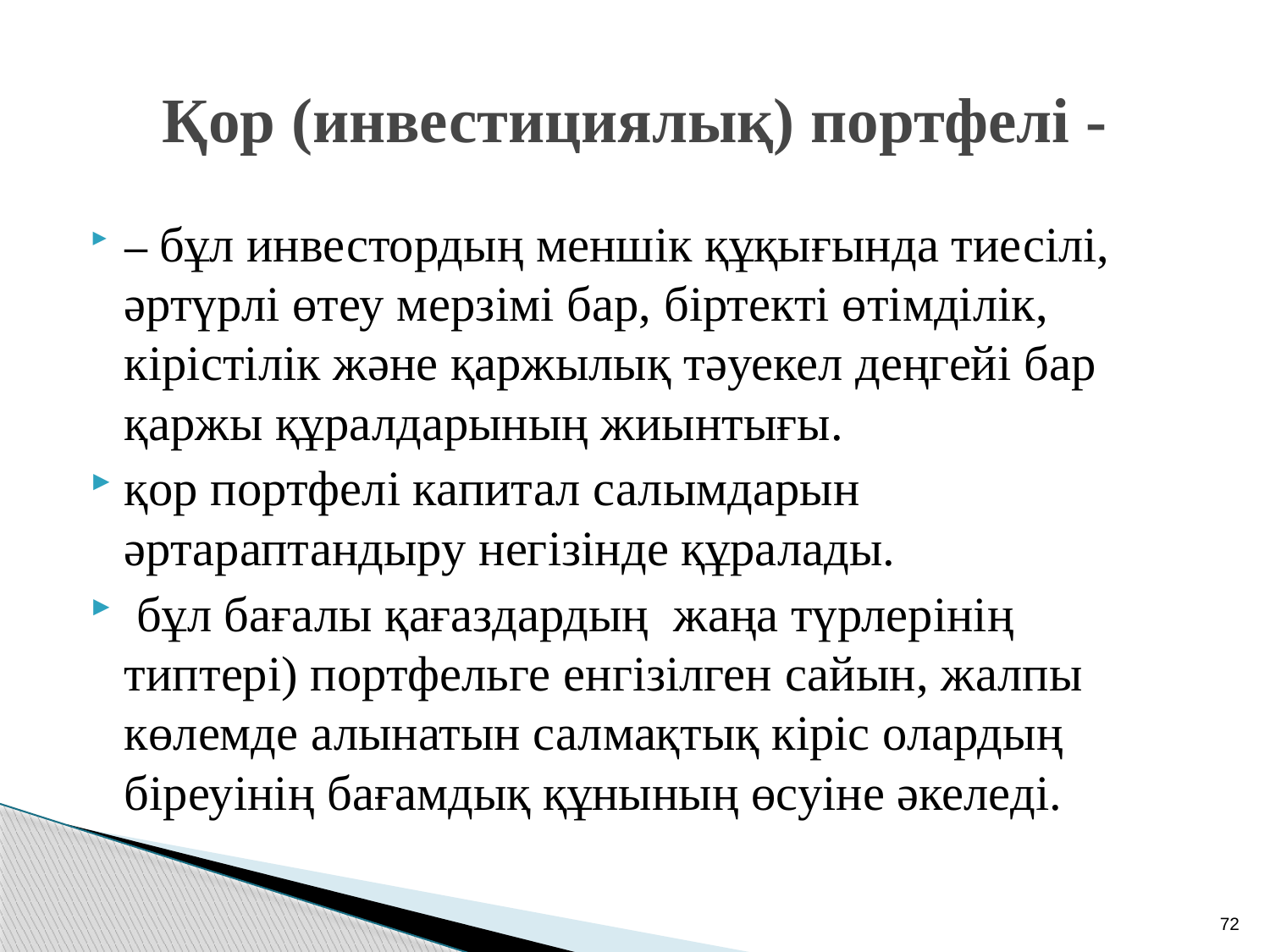

# Қор (инвестициялық) портфелі -
– бұл инвестордың меншік құқығында тиесілі, әртүрлі өтеу мерзімі бар, біртекті өтімділік, кірістілік және қаржылық тәуекел деңгейі бар қаржы құралдарының жиынтығы.
қор портфелі капитал салымдарын әртараптандыру негізінде құралады.
 бұл бағалы қағаздардың  жаңа түрлерінің типтері) портфельге енгізілген сайын, жалпы көлемде алынатын салмақтық кіріс олардың біреуінің бағамдық құнының өсуіне әкеледі.
72